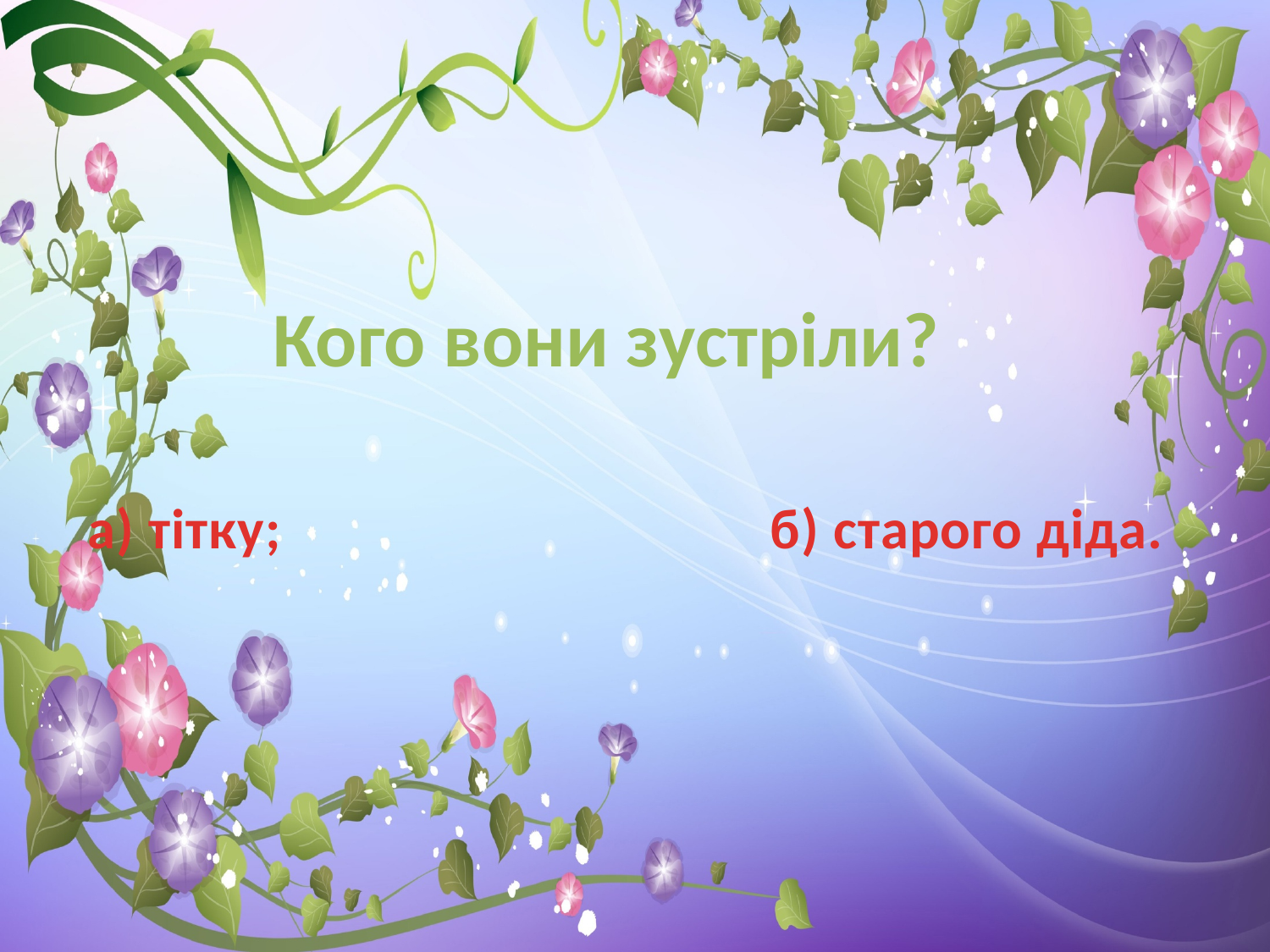

# Кого вони зустріли?
а) тітку;    				б) старого діда.